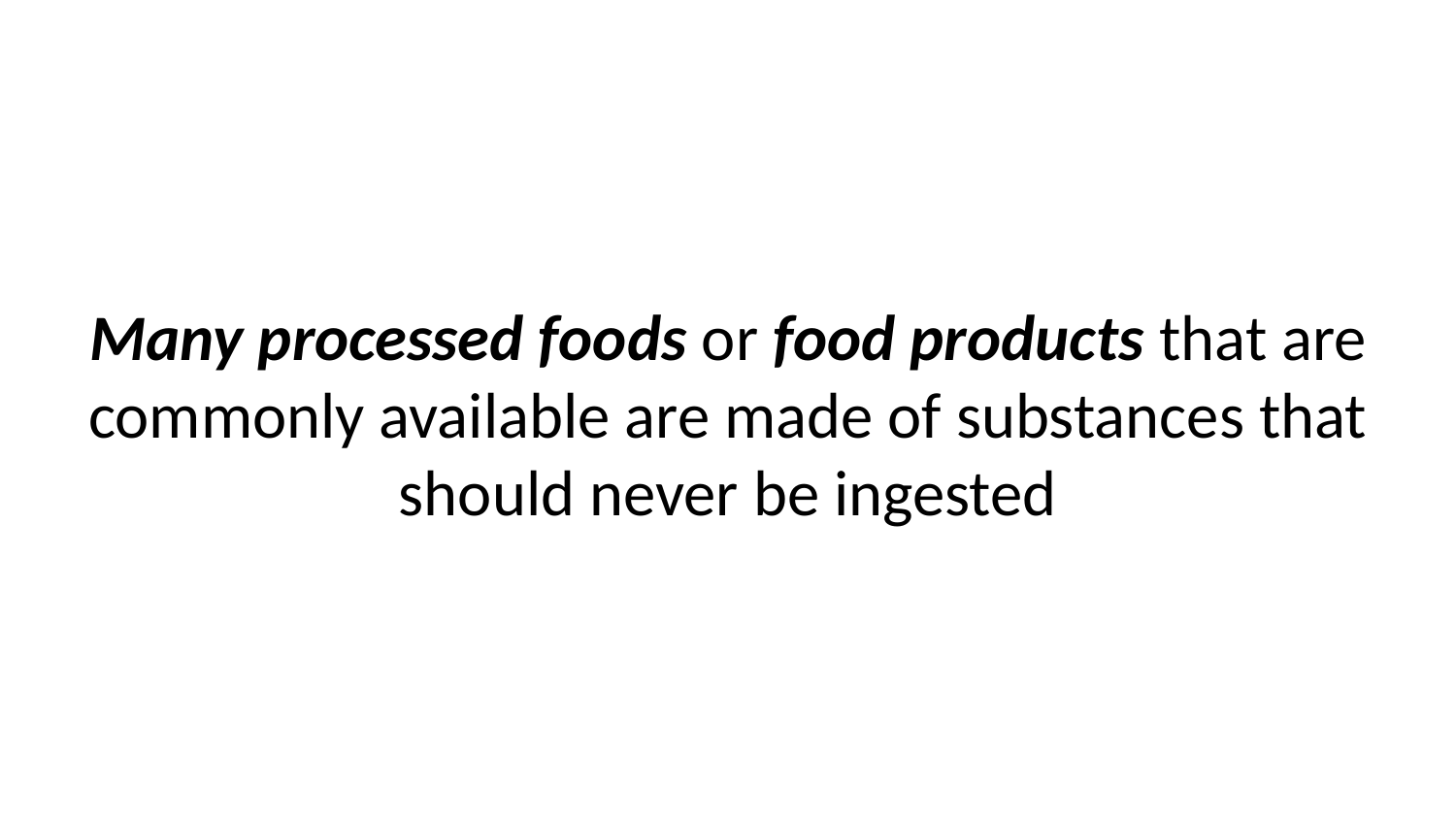

Many processed foods or food products that are commonly available are made of substances that should never be ingested